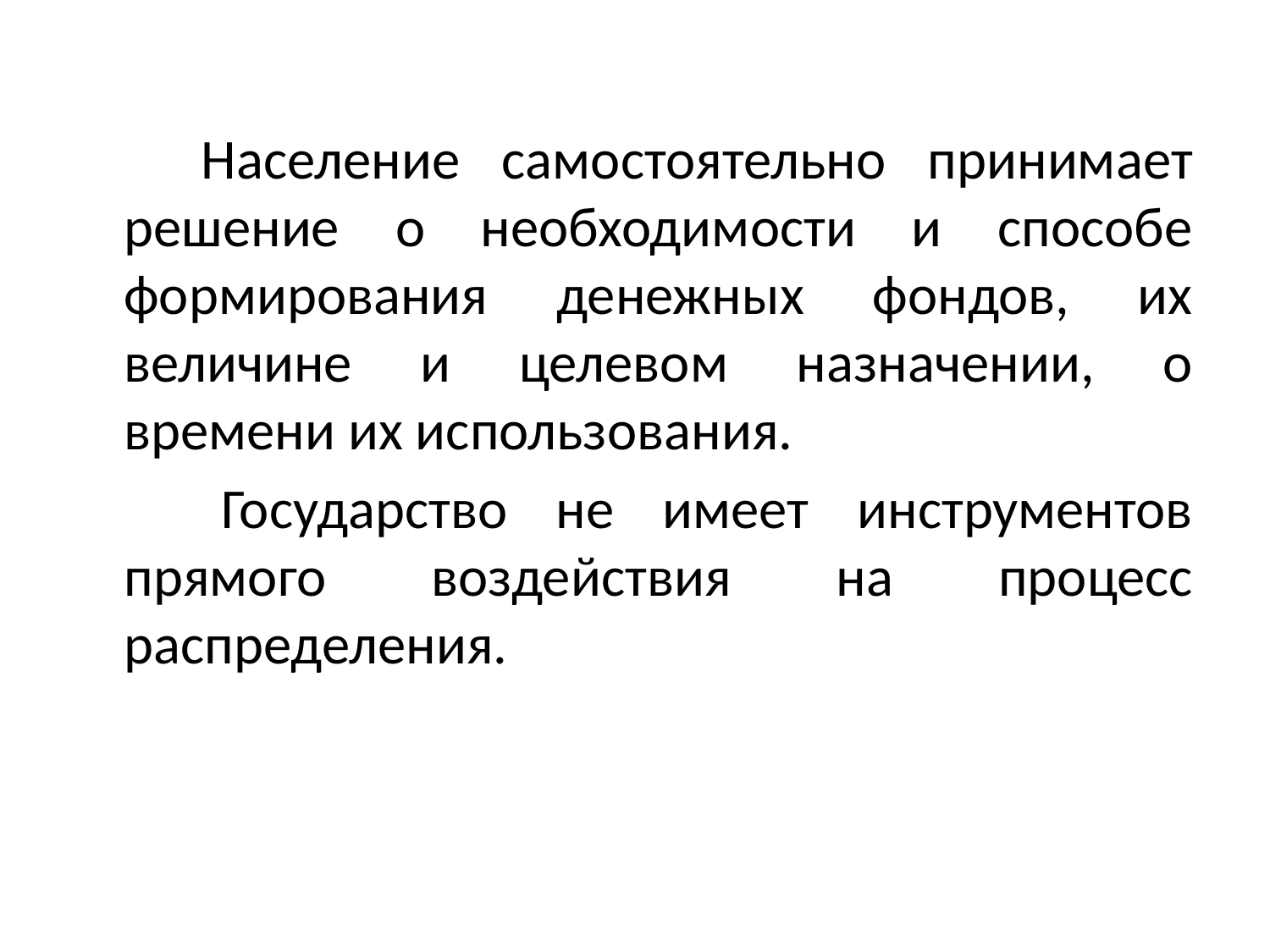

#
   Население самостоятельно принимает решение о необходимости и способе формирования денежных фондов, их величине и целевом назначении, о времени их использования.
   Государство не имеет инструментов прямого воздействия на процесс распределения.